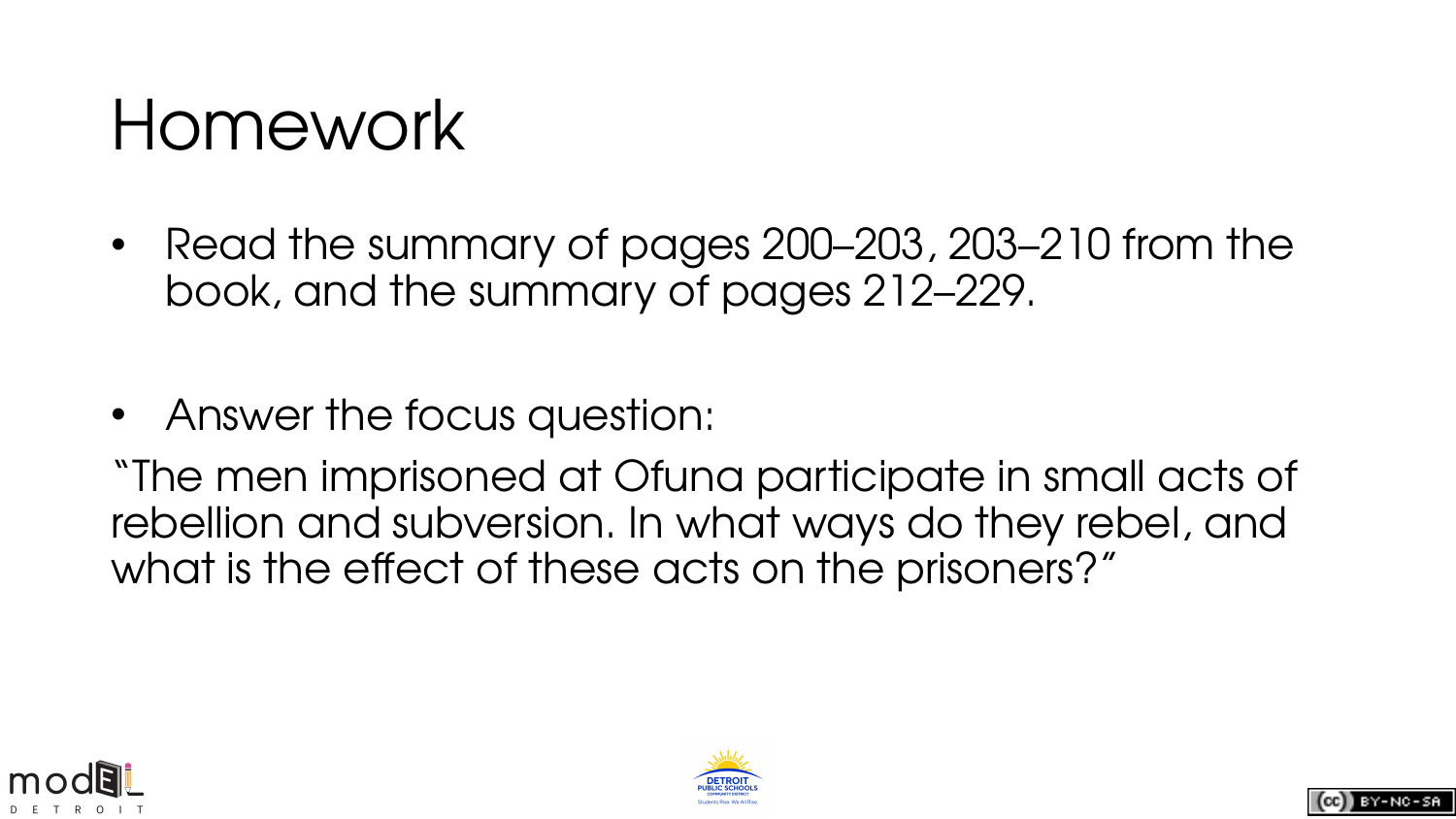

# Homework
Read the summary of pages 200–203, 203–210 from the book, and the summary of pages 212–229.

Answer the focus question:
“The men imprisoned at Ofuna participate in small acts of rebellion and subversion. In what ways do they rebel, and what is the effect of these acts on the prisoners?”